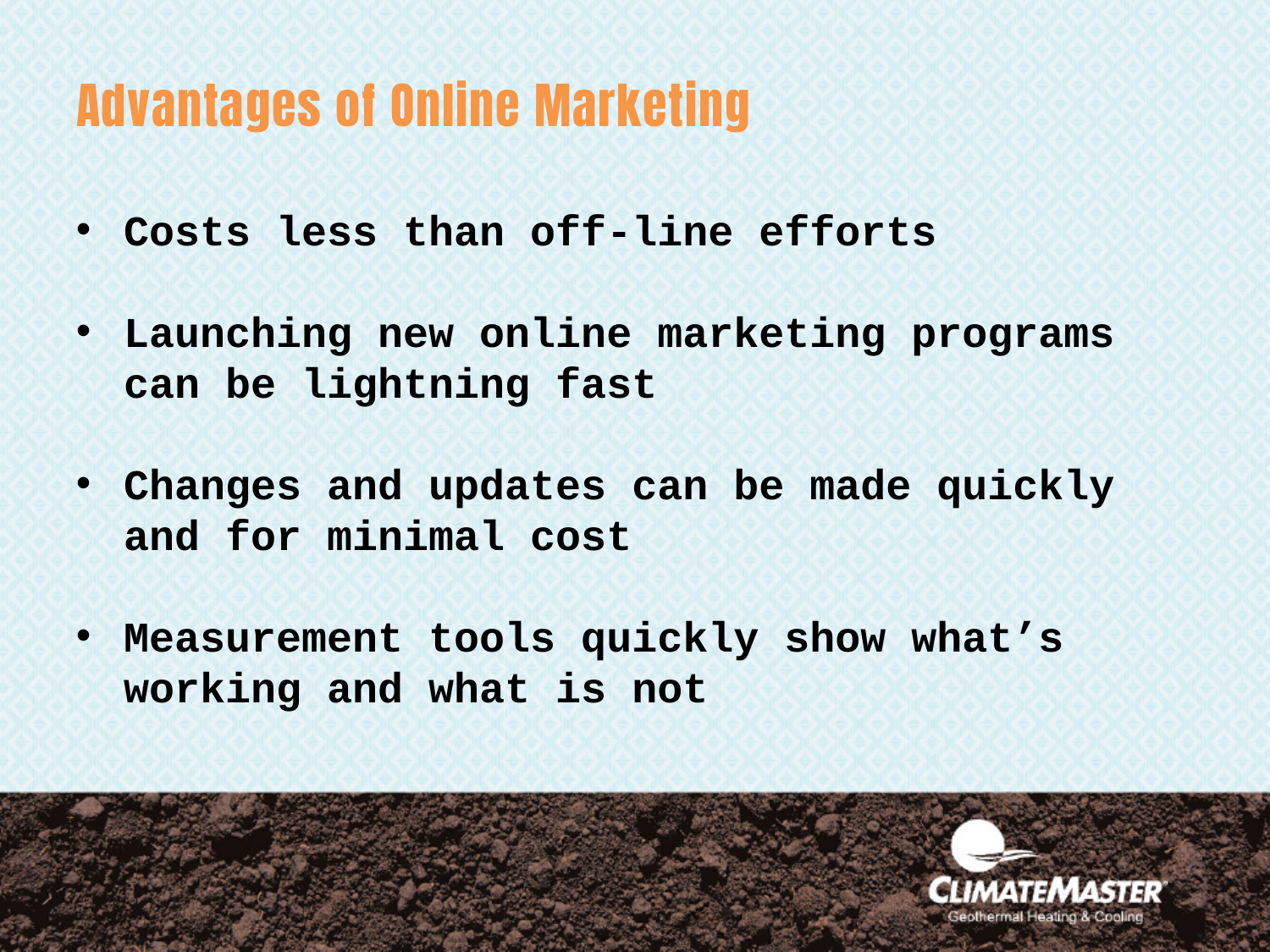

# Advantages of Online Marketing
Costs less than off-line efforts

Launching new online marketing programs can be lightning fast
Changes and updates can be made quickly and for minimal cost

Measurement tools quickly show what’s working and what is not